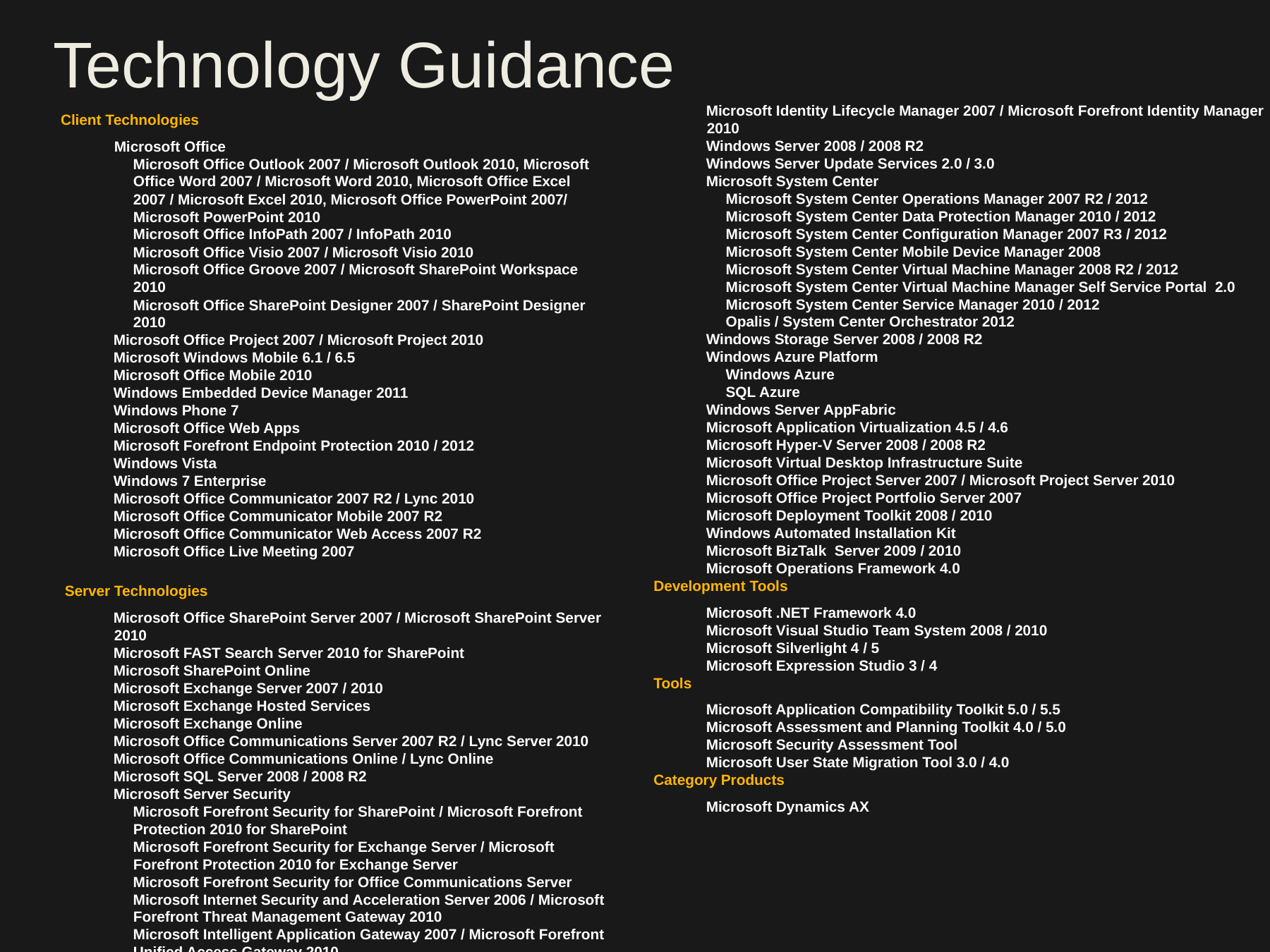

# Technology Guidance
Microsoft Identity Lifecycle Manager 2007 / Microsoft Forefront Identity Manager 2010
Windows Server 2008 / 2008 R2
Windows Server Update Services 2.0 / 3.0
Microsoft System Center
Microsoft System Center Operations Manager 2007 R2 / 2012
Microsoft System Center Data Protection Manager 2010 / 2012
Microsoft System Center Configuration Manager 2007 R3 / 2012
Microsoft System Center Mobile Device Manager 2008
Microsoft System Center Virtual Machine Manager 2008 R2 / 2012
Microsoft System Center Virtual Machine Manager Self Service Portal  2.0
Microsoft System Center Service Manager 2010 / 2012
Opalis / System Center Orchestrator 2012
Windows Storage Server 2008 / 2008 R2
Windows Azure Platform
Windows Azure
SQL Azure
Windows Server AppFabric
Microsoft Application Virtualization 4.5 / 4.6
Microsoft Hyper-V Server 2008 / 2008 R2
Microsoft Virtual Desktop Infrastructure Suite
Microsoft Office Project Server 2007 / Microsoft Project Server 2010
Microsoft Office Project Portfolio Server 2007
Microsoft Deployment Toolkit 2008 / 2010
Windows Automated Installation Kit
Microsoft BizTalk  Server 2009 / 2010
Microsoft Operations Framework 4.0
Development Tools
Microsoft .NET Framework 4.0
Microsoft Visual Studio Team System 2008 / 2010
Microsoft Silverlight 4 / 5
Microsoft Expression Studio 3 / 4
Tools
Microsoft Application Compatibility Toolkit 5.0 / 5.5
Microsoft Assessment and Planning Toolkit 4.0 / 5.0
Microsoft Security Assessment Tool
Microsoft User State Migration Tool 3.0 / 4.0
Category Products
Microsoft Dynamics AX
Client Technologies
Microsoft Office
Microsoft Office Outlook 2007 / Microsoft Outlook 2010, Microsoft Office Word 2007 / Microsoft Word 2010, Microsoft Office Excel 2007 / Microsoft Excel 2010, Microsoft Office PowerPoint 2007/ Microsoft PowerPoint 2010
Microsoft Office InfoPath 2007 / InfoPath 2010
Microsoft Office Visio 2007 / Microsoft Visio 2010
Microsoft Office Groove 2007 / Microsoft SharePoint Workspace 2010
Microsoft Office SharePoint Designer 2007 / SharePoint Designer 2010
Microsoft Office Project 2007 / Microsoft Project 2010
Microsoft Windows Mobile 6.1 / 6.5
Microsoft Office Mobile 2010
Windows Embedded Device Manager 2011
Windows Phone 7
Microsoft Office Web Apps
Microsoft Forefront Endpoint Protection 2010 / 2012
Windows Vista
Windows 7 Enterprise
Microsoft Office Communicator 2007 R2 / Lync 2010
Microsoft Office Communicator Mobile 2007 R2
Microsoft Office Communicator Web Access 2007 R2
Microsoft Office Live Meeting 2007

 Server Technologies
Microsoft Office SharePoint Server 2007 / Microsoft SharePoint Server 2010
Microsoft FAST Search Server 2010 for SharePoint
Microsoft SharePoint Online
Microsoft Exchange Server 2007 / 2010
Microsoft Exchange Hosted Services
Microsoft Exchange Online
Microsoft Office Communications Server 2007 R2 / Lync Server 2010
Microsoft Office Communications Online / Lync Online
Microsoft SQL Server 2008 / 2008 R2
Microsoft Server Security
Microsoft Forefront Security for SharePoint / Microsoft Forefront Protection 2010 for SharePoint
Microsoft Forefront Security for Exchange Server / Microsoft Forefront Protection 2010 for Exchange Server
Microsoft Forefront Security for Office Communications Server
Microsoft Internet Security and Acceleration Server 2006 / Microsoft Forefront Threat Management Gateway 2010
Microsoft Intelligent Application Gateway 2007 / Microsoft Forefront Unified Access Gateway 2010